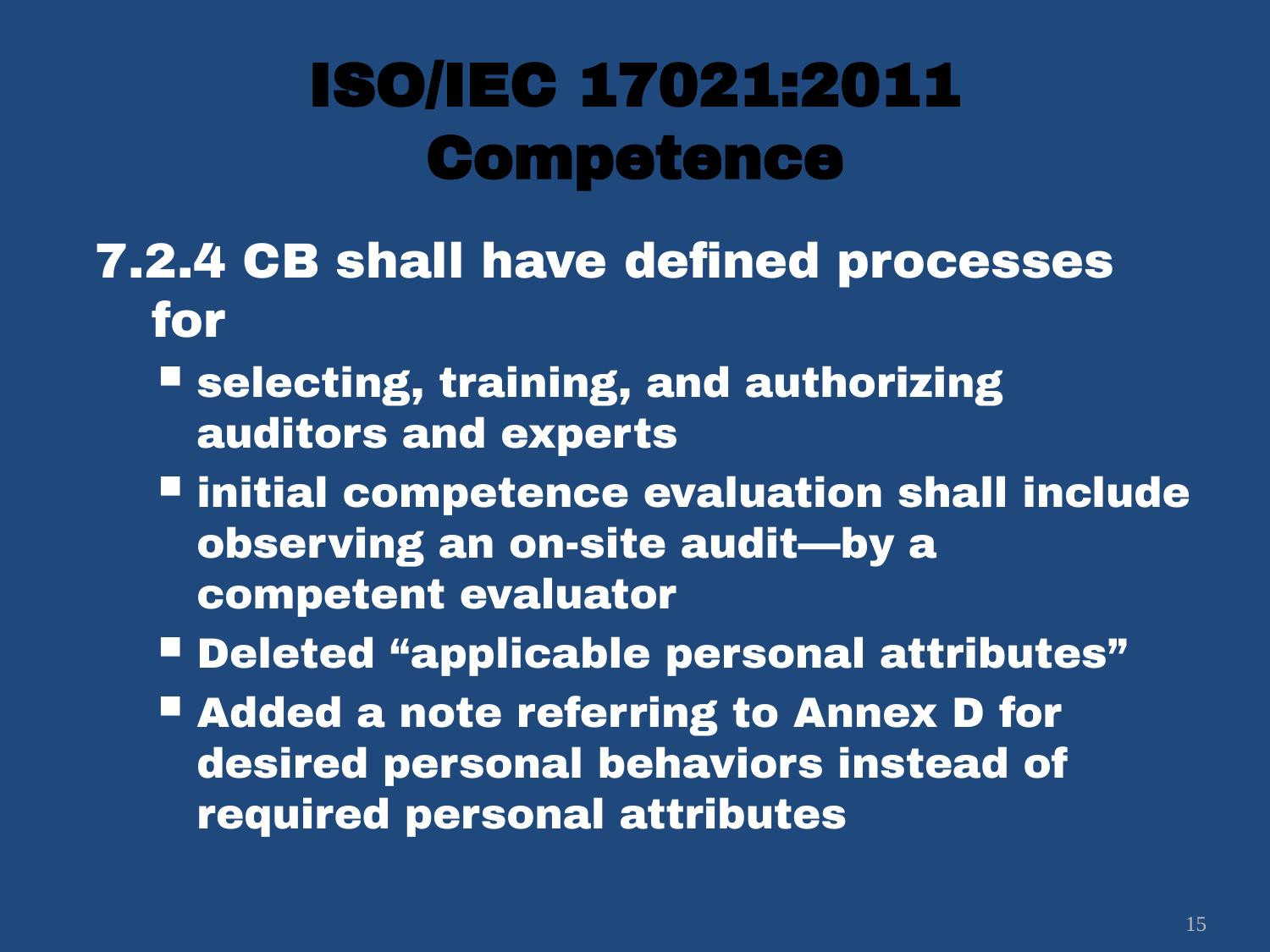

# ISO/IEC 17021:2011 Competence
7.2.4 CB shall have defined processes for
selecting, training, and authorizing auditors and experts
initial competence evaluation shall include observing an on-site audit—by a competent evaluator
Deleted “applicable personal attributes”
Added a note referring to Annex D for desired personal behaviors instead of required personal attributes
15